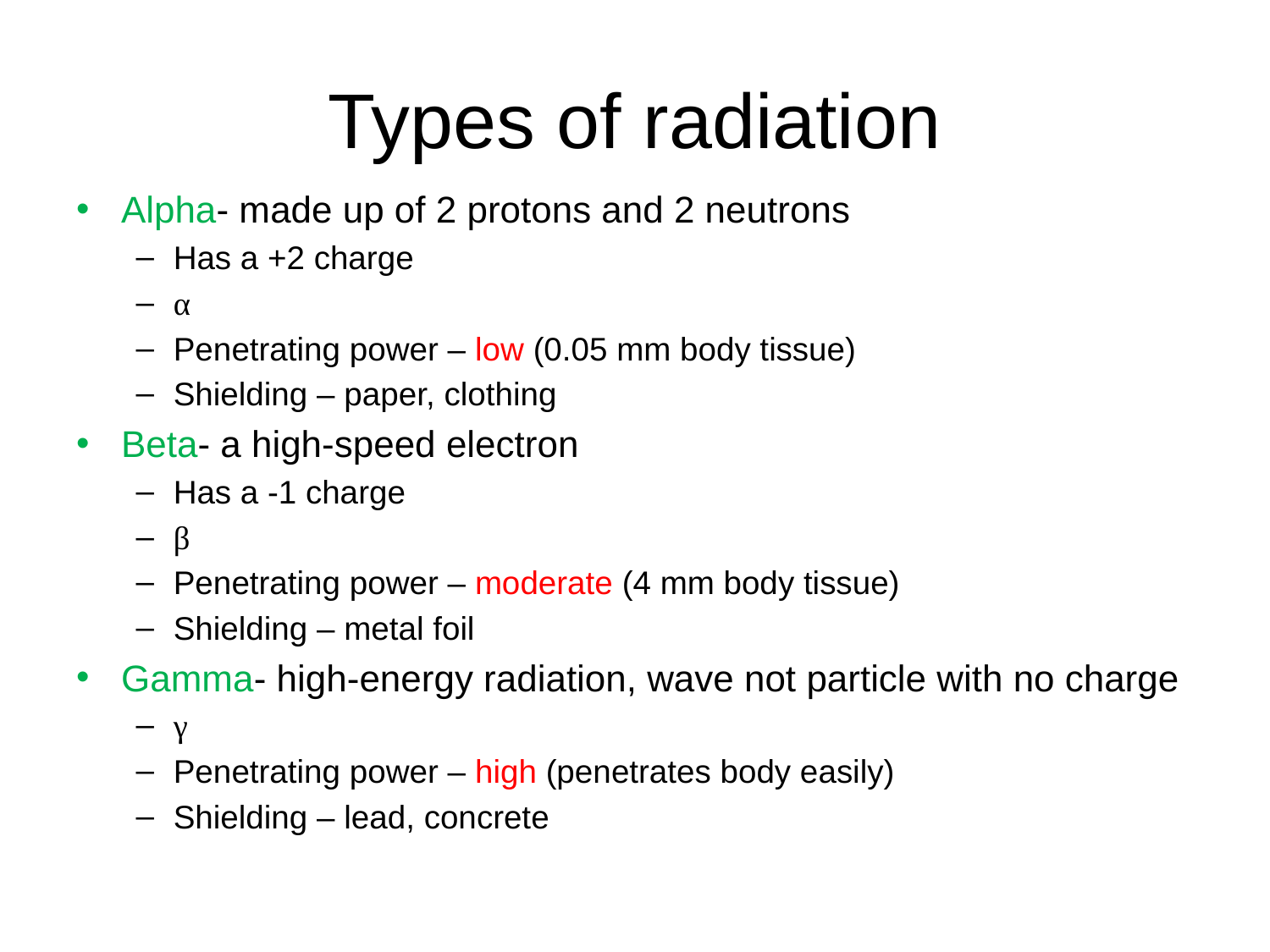

# Types of radiation
Alpha- made up of 2 protons and 2 neutrons
Has a +2 charge
α
Penetrating power – low (0.05 mm body tissue)
Shielding – paper, clothing
Beta- a high-speed electron
Has a -1 charge
β
Penetrating power – moderate (4 mm body tissue)
Shielding – metal foil
Gamma- high-energy radiation, wave not particle with no charge
γ
Penetrating power – high (penetrates body easily)
Shielding – lead, concrete